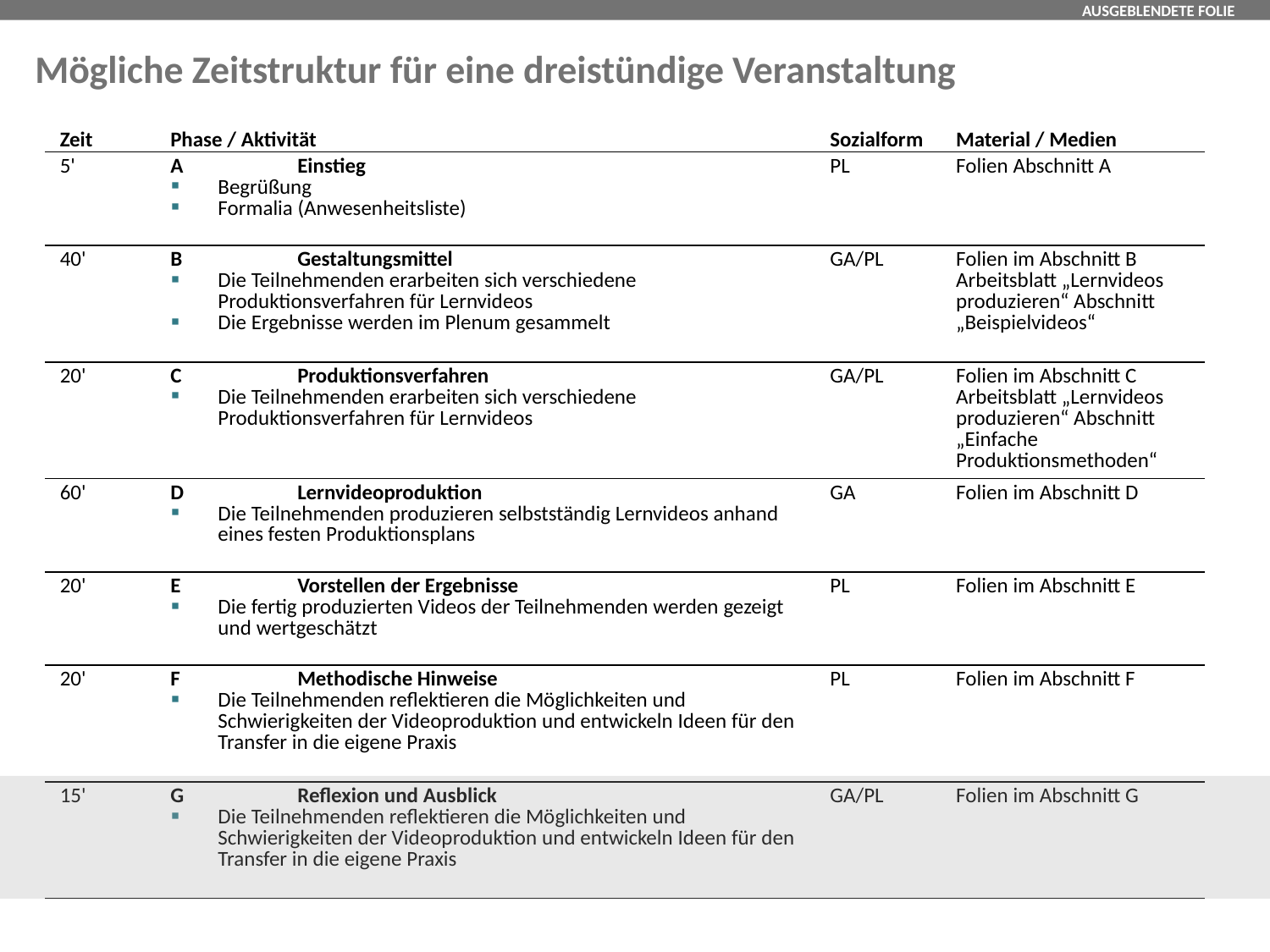

# Mögliche Zeitstruktur für eine dreistündige Veranstaltung
| Zeit | Phase / Aktivität | Sozialform | Material / Medien |
| --- | --- | --- | --- |
| 5' | A Einstieg Begrüßung Formalia (Anwesenheitsliste) | PL | Folien Abschnitt A |
| 40' | B Gestaltungsmittel Die Teilnehmenden erarbeiten sich verschiedene Produktionsverfahren für Lernvideos Die Ergebnisse werden im Plenum gesammelt | GA/PL | Folien im Abschnitt B Arbeitsblatt „Lernvideos produzieren“ Abschnitt „Beispielvideos“ |
| 20' | C Produktionsverfahren Die Teilnehmenden erarbeiten sich verschiedene Produktionsverfahren für Lernvideos | GA/PL | Folien im Abschnitt C Arbeitsblatt „Lernvideos produzieren“ Abschnitt „Einfache Produktionsmethoden“ |
| 60' | D Lernvideoproduktion Die Teilnehmenden produzieren selbstständig Lernvideos anhand eines festen Produktionsplans | GA | Folien im Abschnitt D |
| 20' | E Vorstellen der Ergebnisse Die fertig produzierten Videos der Teilnehmenden werden gezeigt und wertgeschätzt | PL | Folien im Abschnitt E |
| 20' | F Methodische Hinweise Die Teilnehmenden reflektieren die Möglichkeiten und Schwierigkeiten der Videoproduktion und entwickeln Ideen für den Transfer in die eigene Praxis | PL | Folien im Abschnitt F |
| 15' | G Reflexion und Ausblick Die Teilnehmenden reflektieren die Möglichkeiten und Schwierigkeiten der Videoproduktion und entwickeln Ideen für den Transfer in die eigene Praxis | GA/PL | Folien im Abschnitt G |